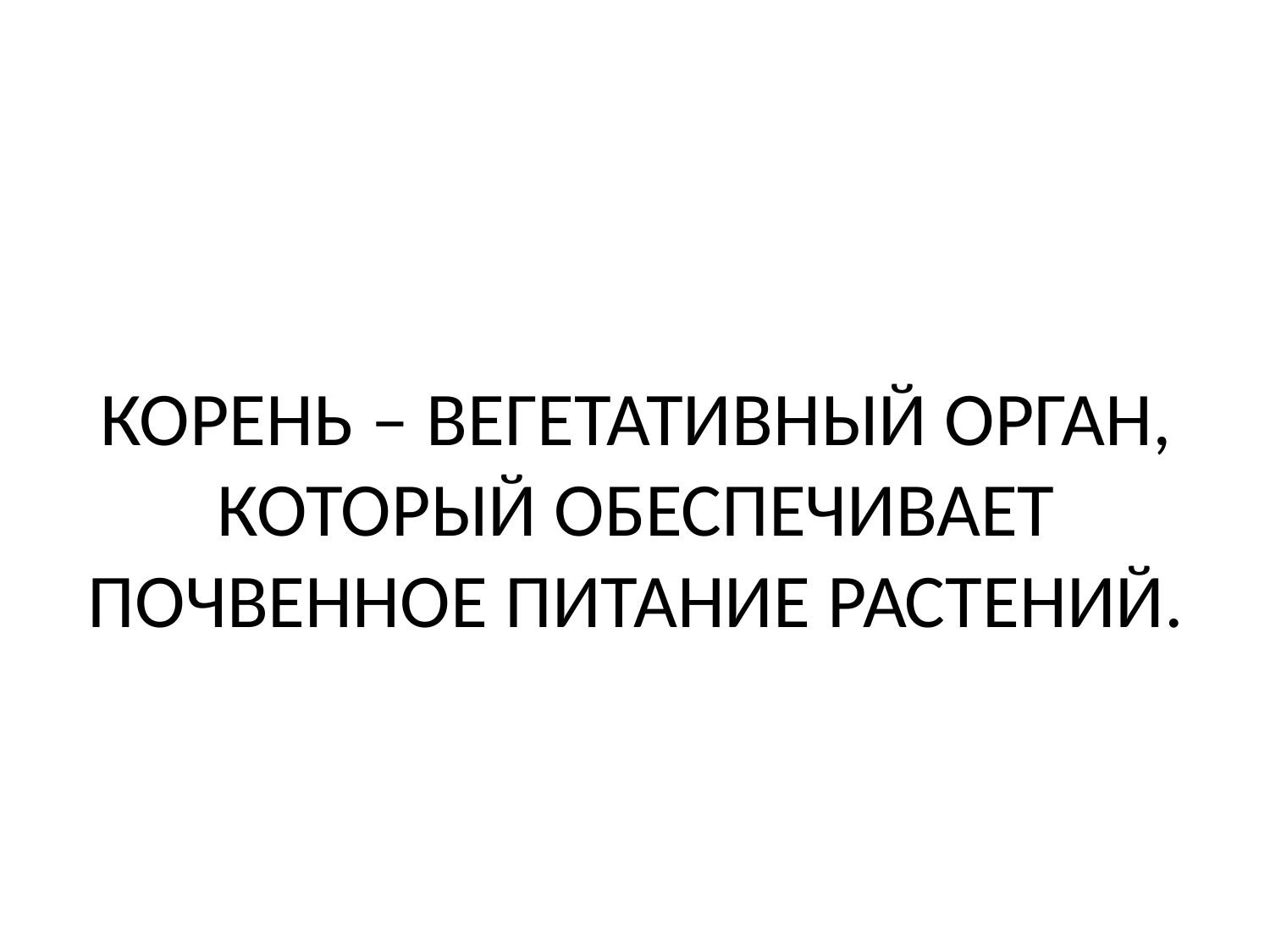

# КОРЕНЬ – ВЕГЕТАТИВНЫЙ ОРГАН, КОТОРЫЙ ОБЕСПЕЧИВАЕТ ПОЧВЕННОЕ ПИТАНИЕ РАСТЕНИЙ.